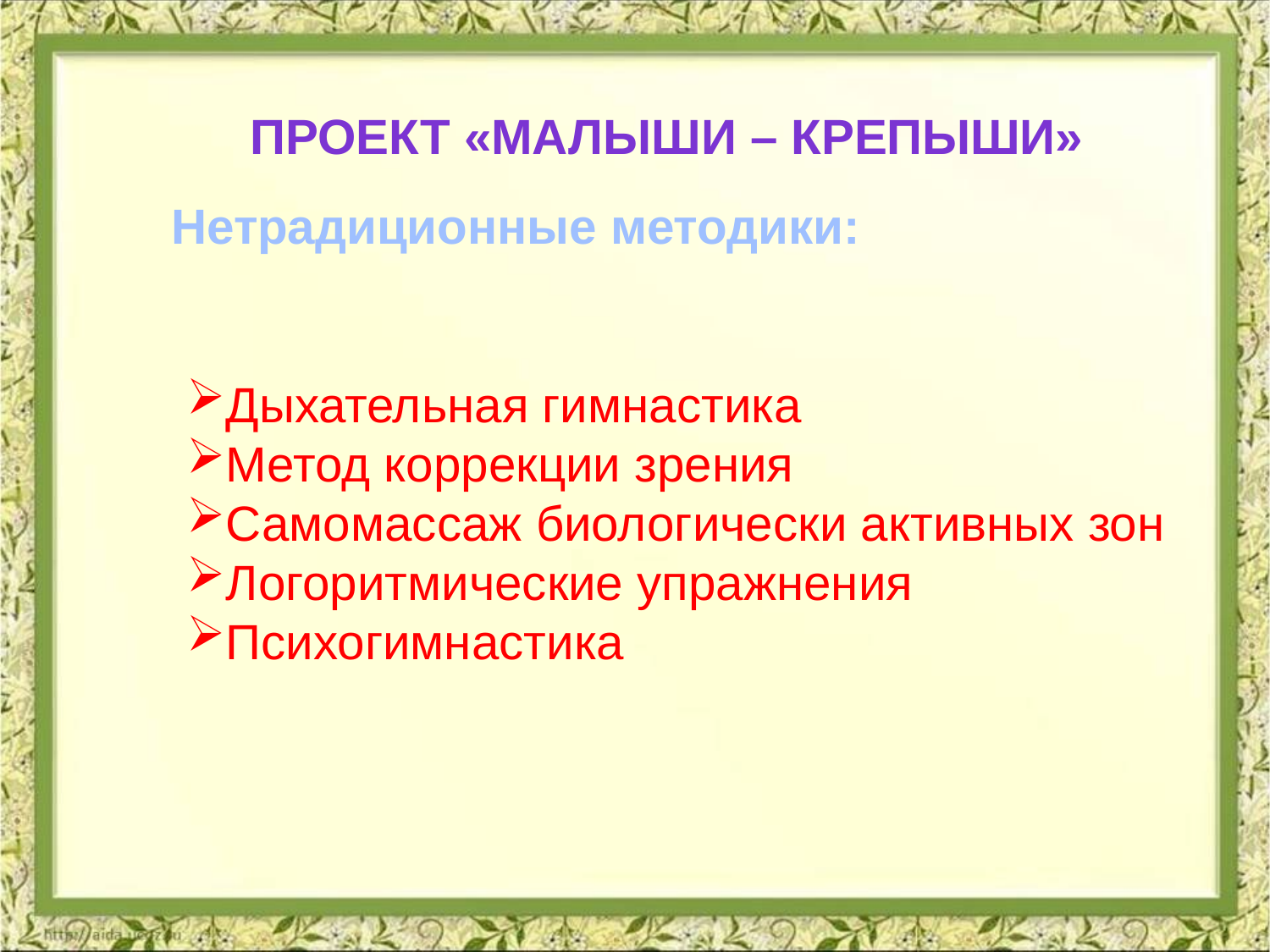

Проект «Малыши – крепыши»
Нетрадиционные методики:
Дыхательная гимнастика
Метод коррекции зрения
Самомассаж биологически активных зон
Логоритмические упражнения
Психогимнастика